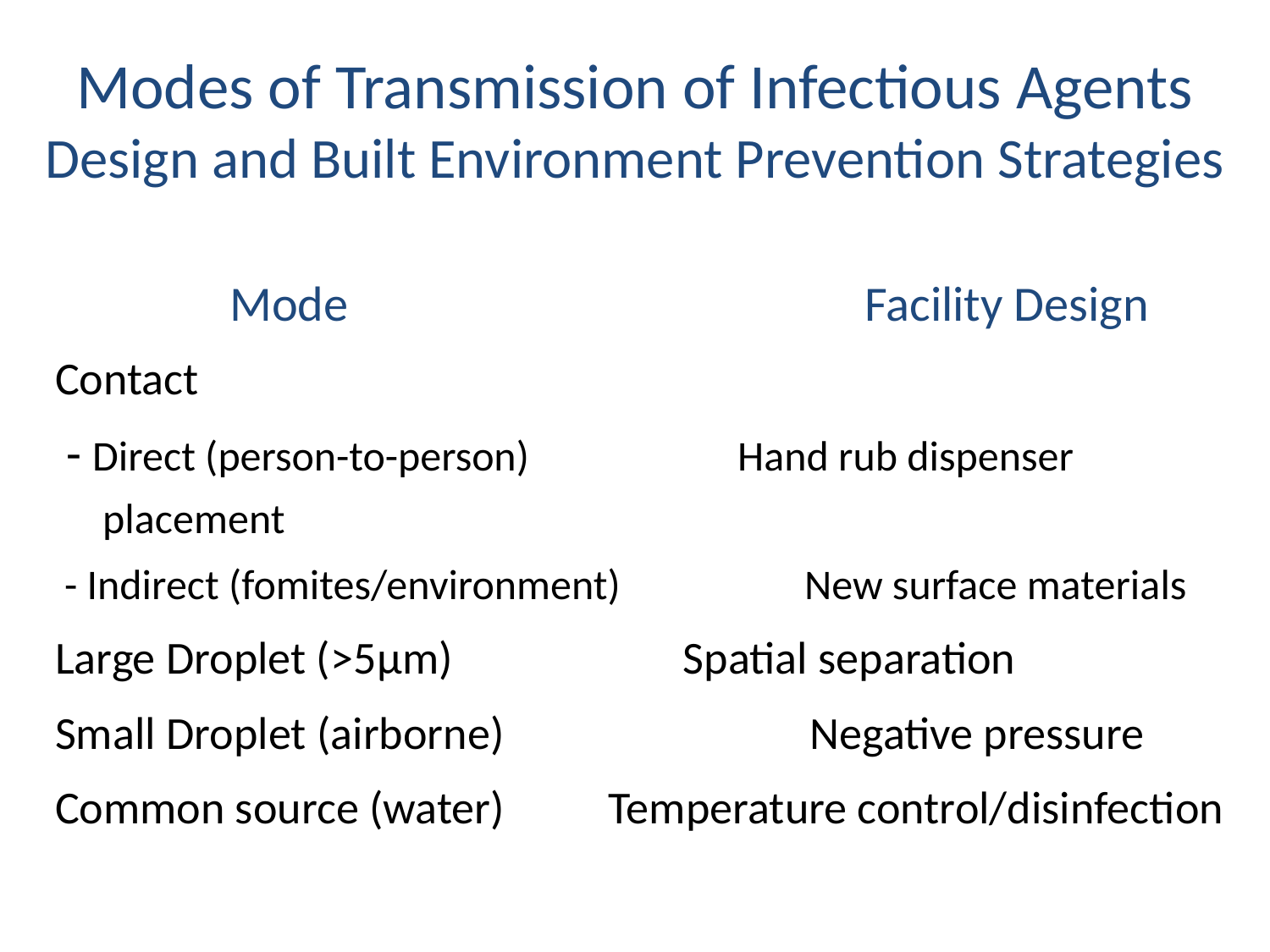

# Modes of Transmission of Infectious Agents Design and Built Environment Prevention Strategies
		Mode					Facility Design
Contact
 - Direct (person-to-person)		Hand rub dispenser placement
 - Indirect (fomites/environment)	       New surface materials
Large Droplet (>5µm)		       Spatial separation
Small Droplet (airborne)		       Negative pressure
Common source (water)          Temperature control/disinfection